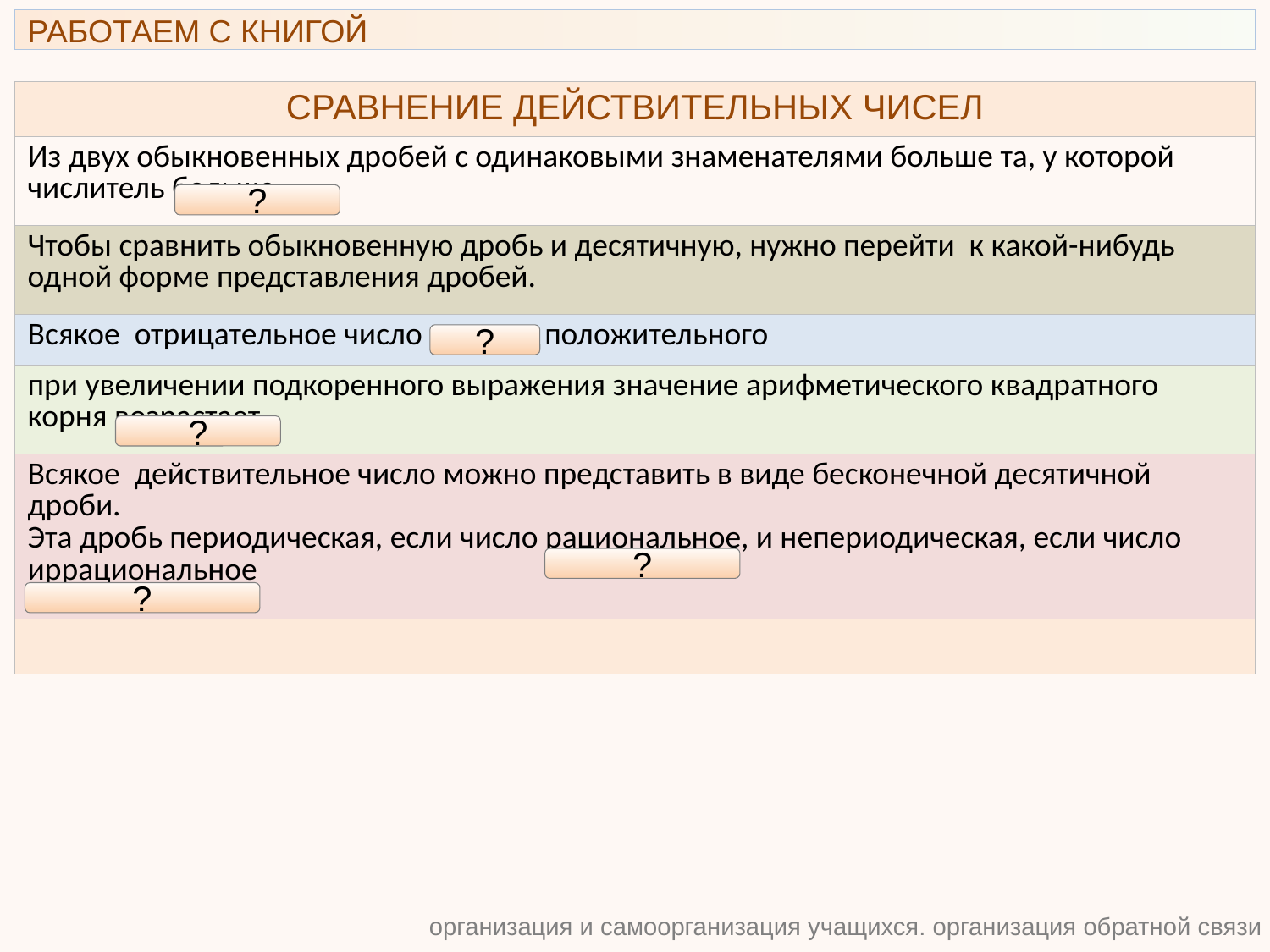

РАБОТАЕМ С КНИГОЙ
| СРАВНЕНИЕ ДЕЙСТВИТЕЛЬНЫХ ЧИСЕЛ |
| --- |
| Из двух обыкновенных дробей с одинаковыми знаменателями больше та, у которой числитель больше. |
| Чтобы сравнить обыкновенную дробь и десятичную, нужно перейти к какой-нибудь одной форме представления дробей. |
| Всякое отрицательное число меньше положительного |
| при увеличении подкоренного выражения значение арифметического квадратного корня возрастает |
| Всякое действительное число можно представить в виде бесконечной десятичной дроби. Эта дробь периодическая, если число рациональное, и непериодическая, если число иррациональное |
|  |
?
?
?
?
?
организация и самоорганизация учащихся. организация обратной связи